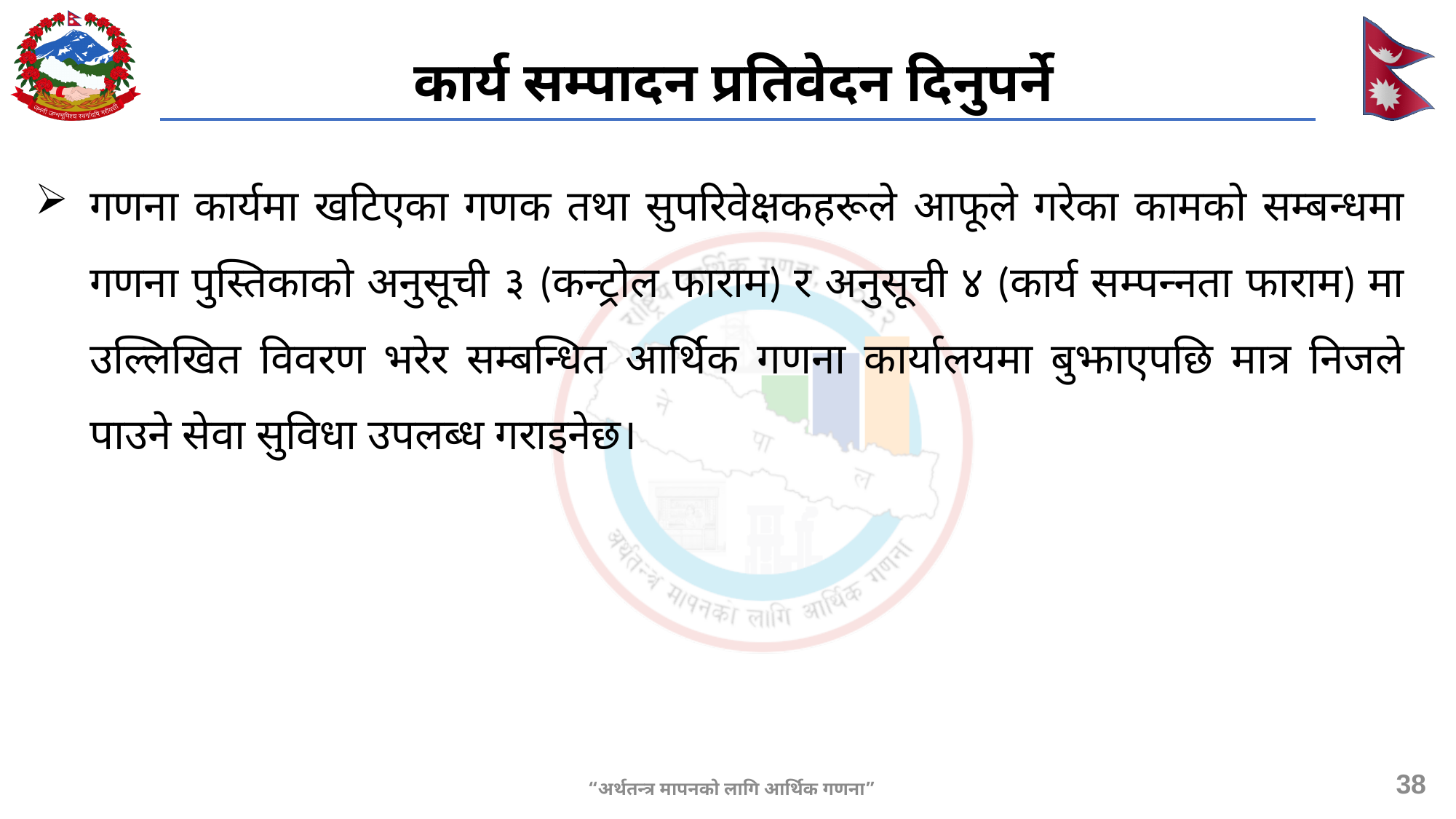

# कार्य सम्पादन प्रतिवेदन दिनुपर्ने
गणना कार्यमा खटिएका गणक तथा सुपरिवेक्षकहरूले आफूले गरेका कामको सम्बन्धमा गणना पुस्तिकाको अनुसूची ३ (कन्ट्रोल फाराम) र अनुसूची ४ (कार्य सम्पन्नता फाराम) मा उल्लिखित विवरण भरेर सम्बन्धित आर्थिक गणना कार्यालयमा बुझाएपछि मात्र निजले पाउने सेवा सुविधा उपलब्ध गराइनेछ।

38
“अर्थतन्त्र मापनको लागि आर्थिक गणना”